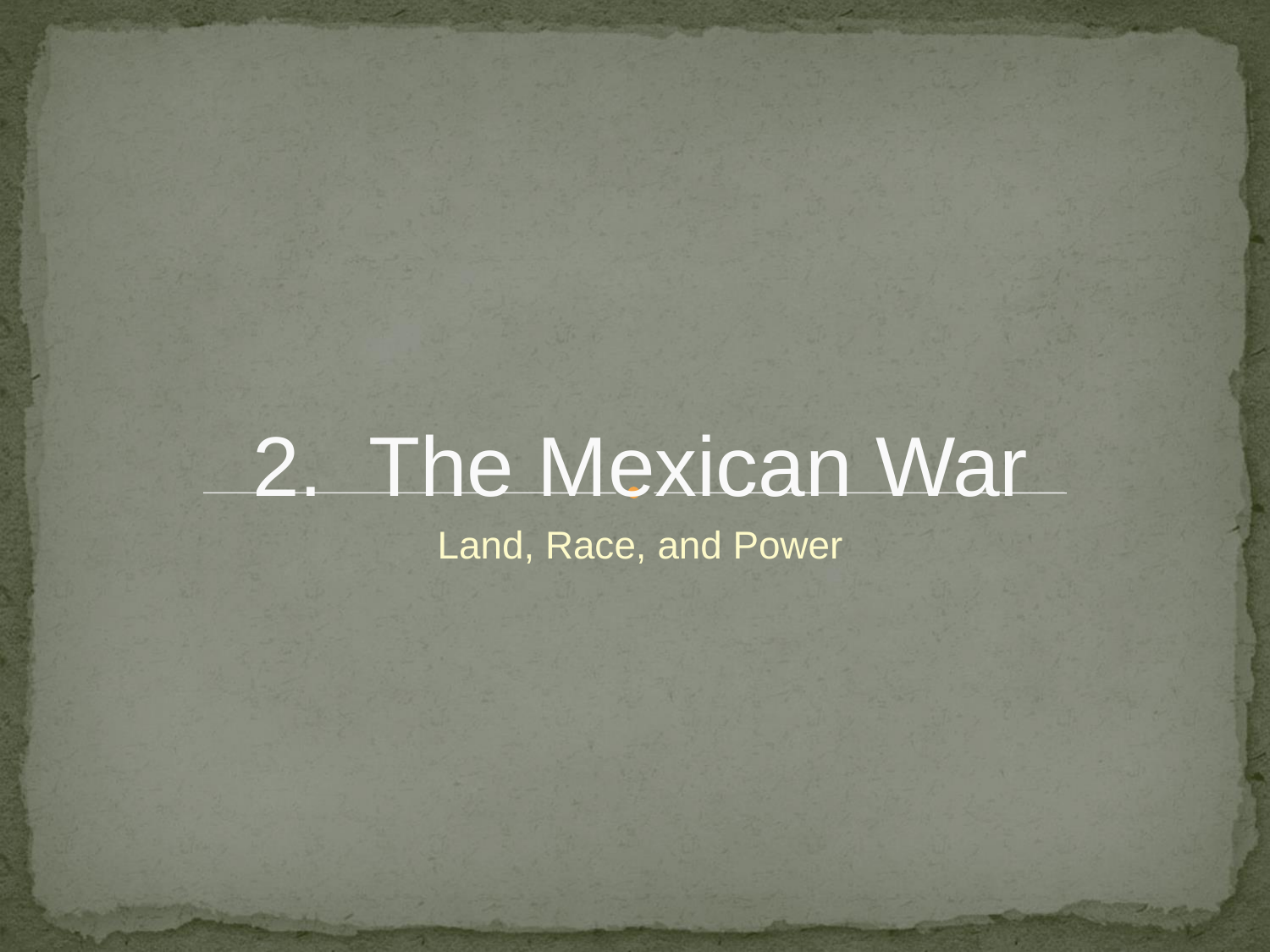

# 2.  The Mexican War
Land, Race, and Power